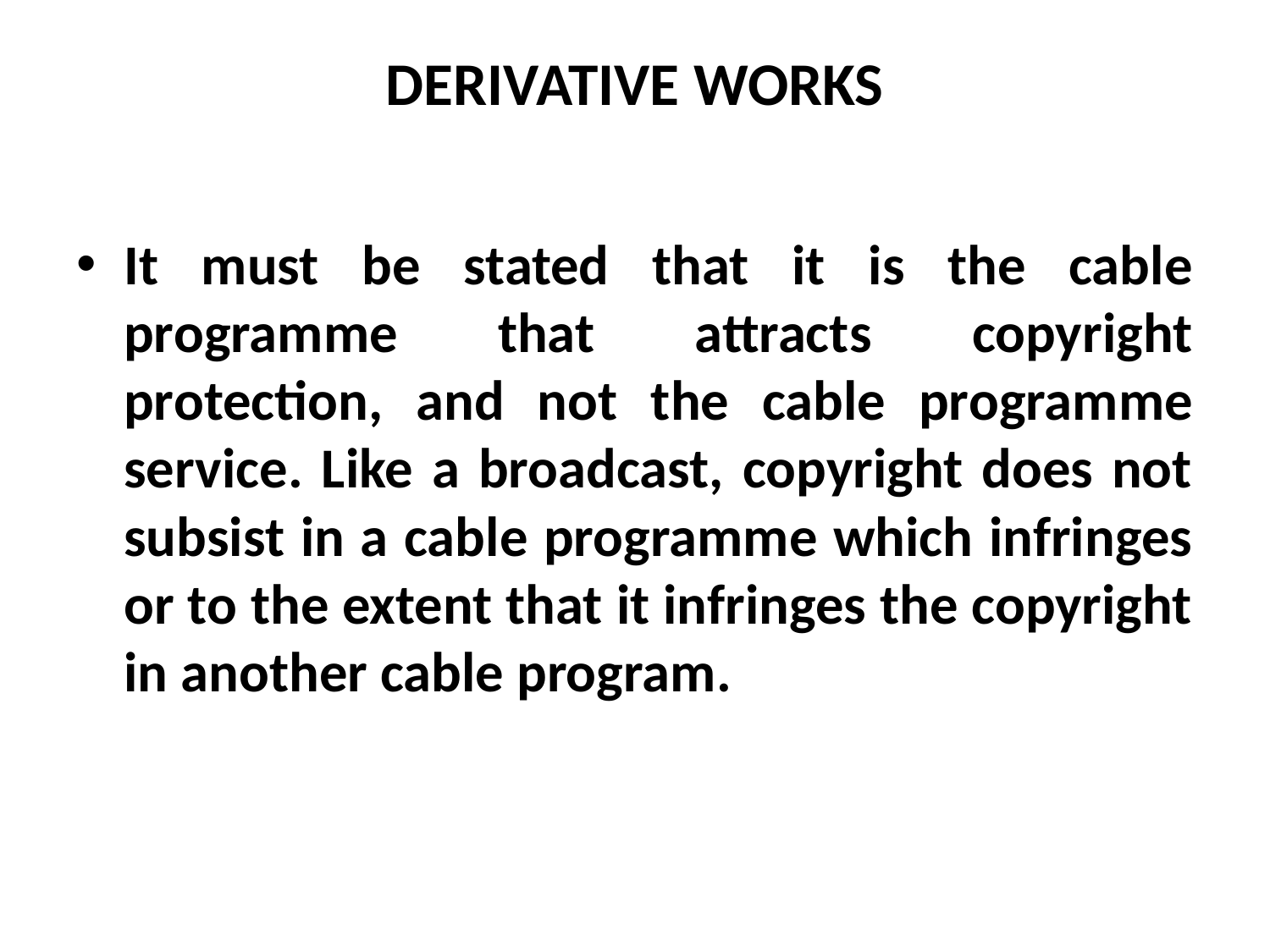

# DERIVATIVE WORKS
It must be stated that it is the cable programme that attracts copyright protection, and not the cable programme service. Like a broadcast, copyright does not subsist in a cable programme which infringes or to the extent that it infringes the copyright in another cable program.